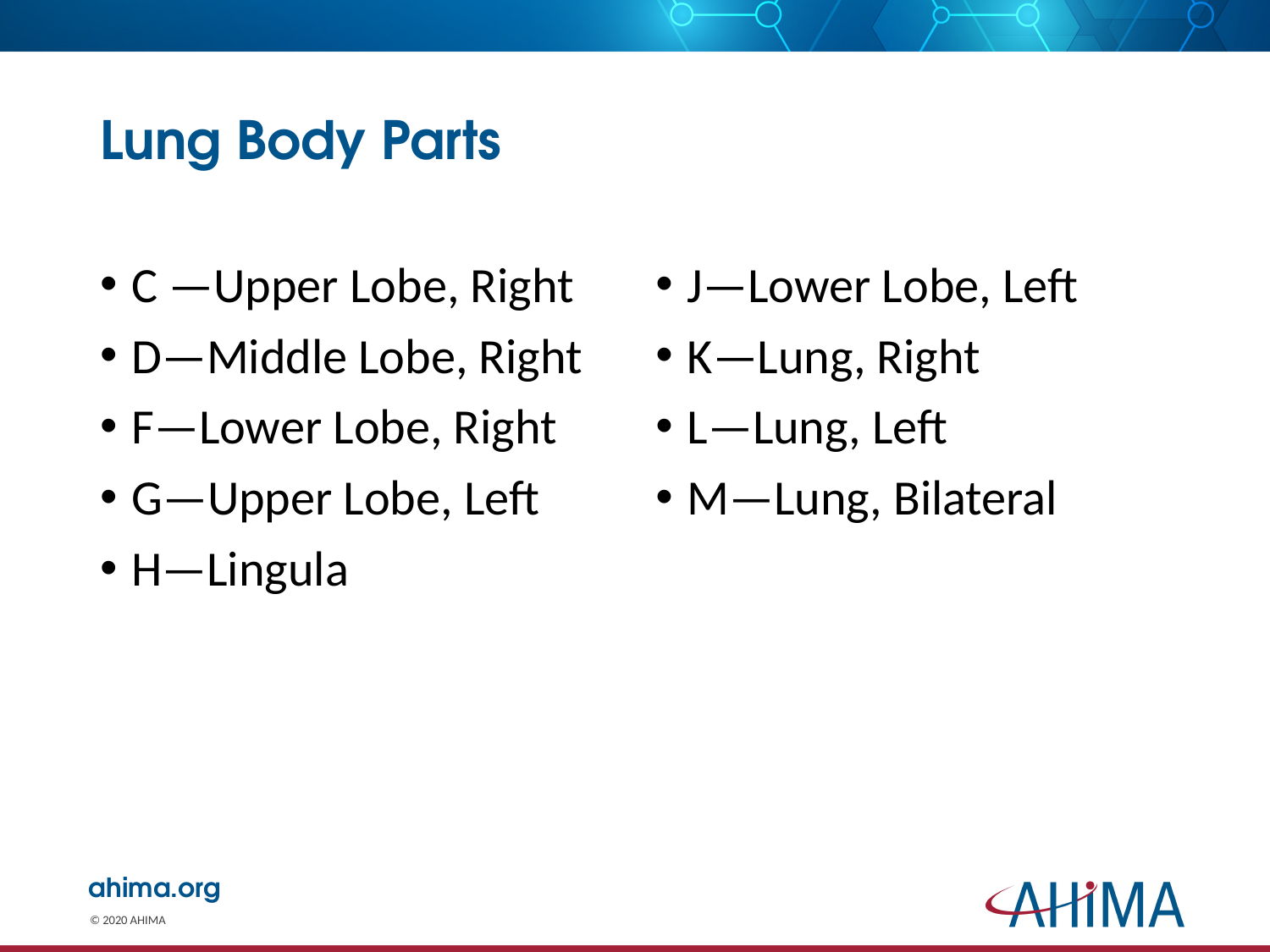

# Lung Body Parts
C —Upper Lobe, Right
D—Middle Lobe, Right
F—Lower Lobe, Right
G—Upper Lobe, Left
H—Lingula
J—Lower Lobe, Left
K—Lung, Right
L—Lung, Left
M—Lung, Bilateral